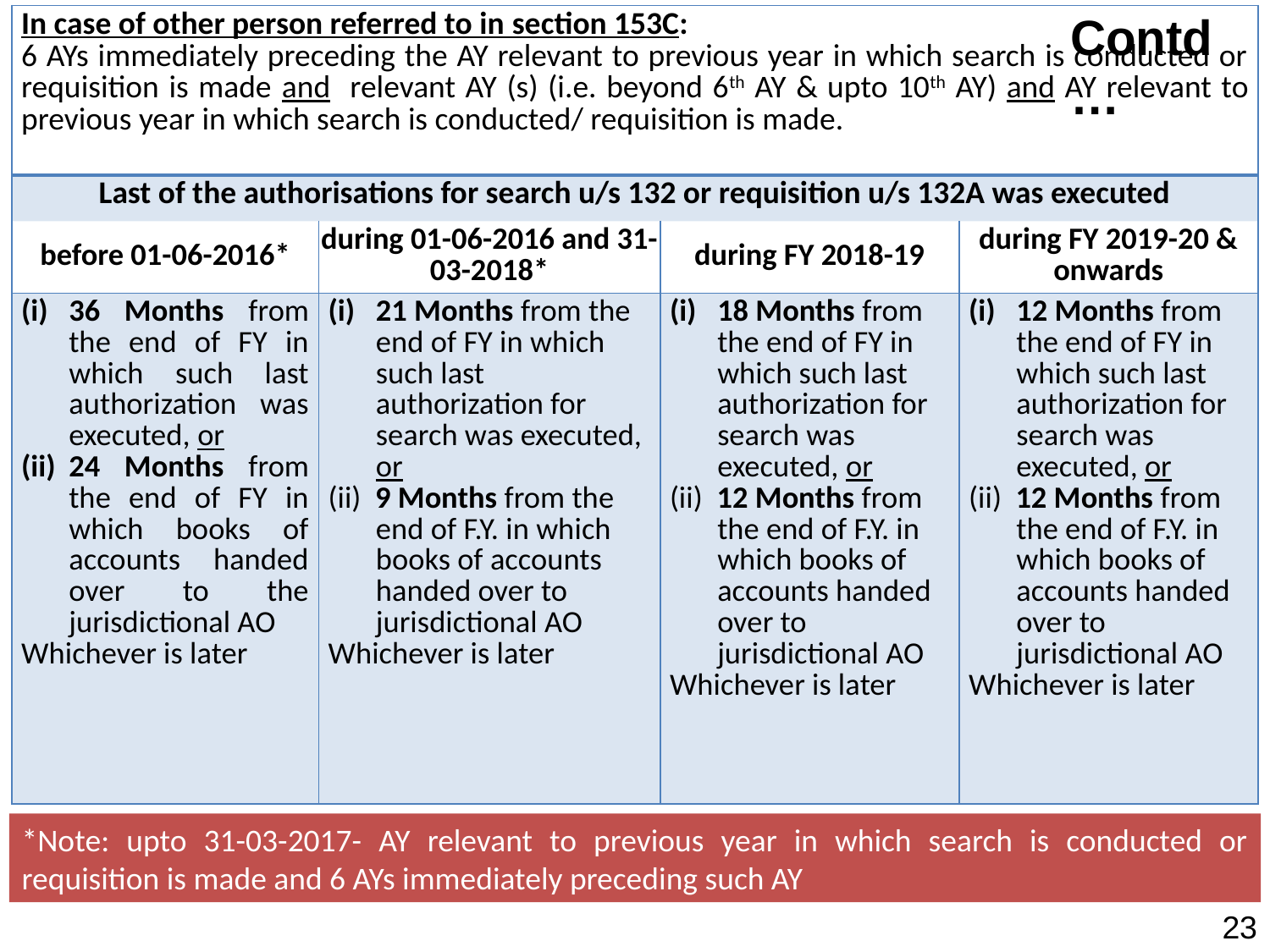

Contd…
| In case of other person referred to in section 153C: 6 AYs immediately preceding the AY relevant to previous year in which search is conducted or requisition is made and relevant AY (s) (i.e. beyond 6th AY & upto 10th AY) and AY relevant to previous year in which search is conducted/ requisition is made. |  |  |  |
| --- | --- | --- | --- |
| Last of the authorisations for search u/s 132 or requisition u/s 132A was executed |  |  |  |
| before 01-06-2016\* | during 01-06-2016 and 31-03-2018\* | during FY 2018-19 | during FY 2019-20 & onwards |
| 36 Months from the end of FY in which such last authorization was executed, or 24 Months from the end of FY in which books of accounts handed over to the jurisdictional AO Whichever is later | 21 Months from the end of FY in which such last authorization for search was executed, or (ii) 9 Months from the end of F.Y. in which books of accounts handed over to jurisdictional AO Whichever is later | 18 Months from the end of FY in which such last authorization for search was executed, or (ii) 12 Months from the end of F.Y. in which books of accounts handed over to jurisdictional AO Whichever is later | 12 Months from the end of FY in which such last authorization for search was executed, or (ii) 12 Months from the end of F.Y. in which books of accounts handed over to jurisdictional AO Whichever is later |
*Note: upto 31-03-2017- AY relevant to previous year in which search is conducted or requisition is made and 6 AYs immediately preceding such AY
23